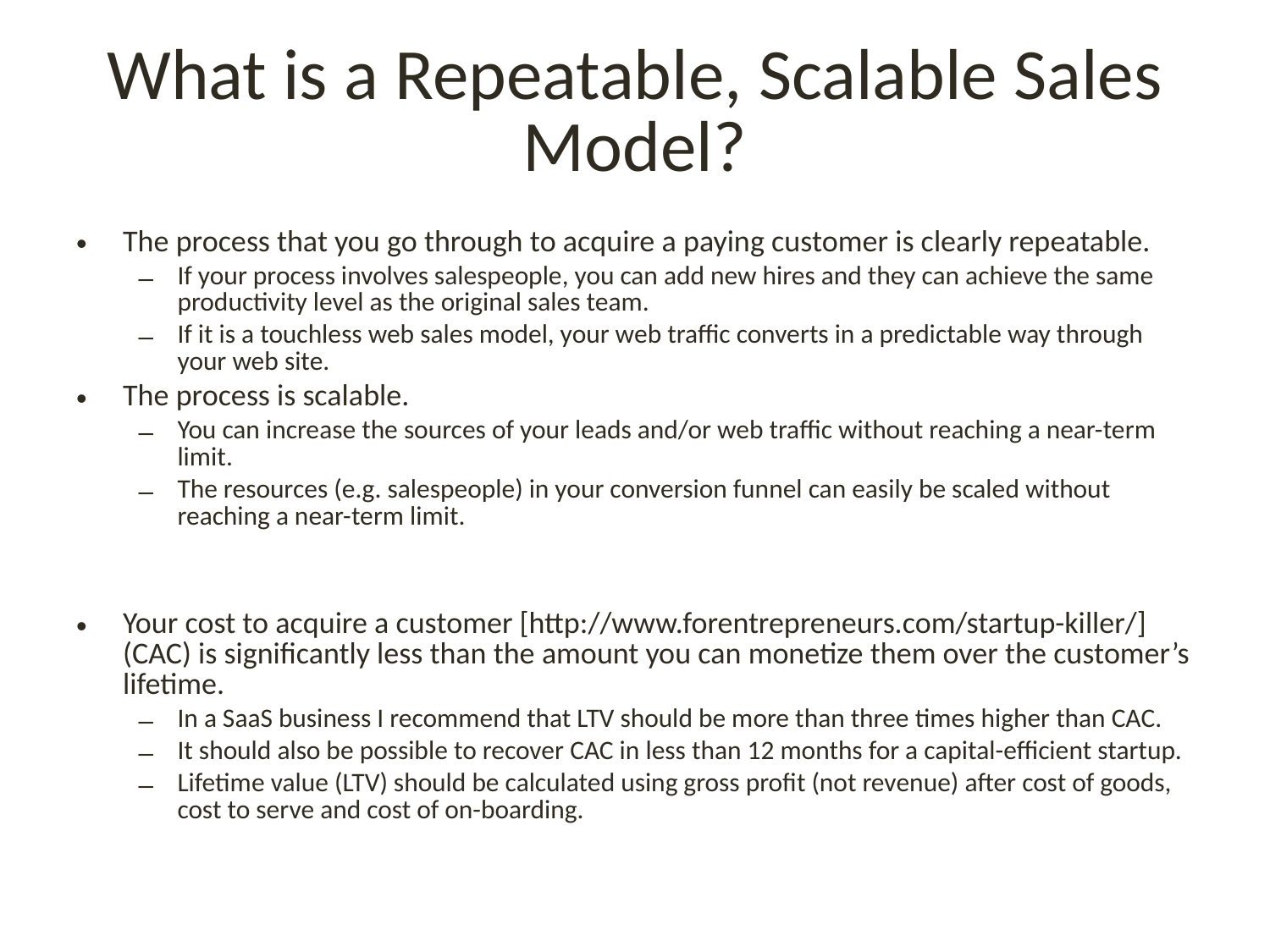

# What is a Repeatable, Scalable Sales Model?
The process that you go through to acquire a paying customer is clearly repeatable.
If your process involves salespeople, you can add new hires and they can achieve the same productivity level as the original sales team.
If it is a touchless web sales model, your web traffic converts in a predictable way through your web site.
The process is scalable.
You can increase the sources of your leads and/or web traffic without reaching a near-term limit.
The resources (e.g. salespeople) in your conversion funnel can easily be scaled without reaching a near-term limit.

Your cost to acquire a customer [http://www.forentrepreneurs.com/startup-killer/] (CAC) is significantly less than the amount you can monetize them over the customer’s lifetime.
In a SaaS business I recommend that LTV should be more than three times higher than CAC.
It should also be possible to recover CAC in less than 12 months for a capital-efficient startup.
Lifetime value (LTV) should be calculated using gross profit (not revenue) after cost of goods, cost to serve and cost of on-boarding.